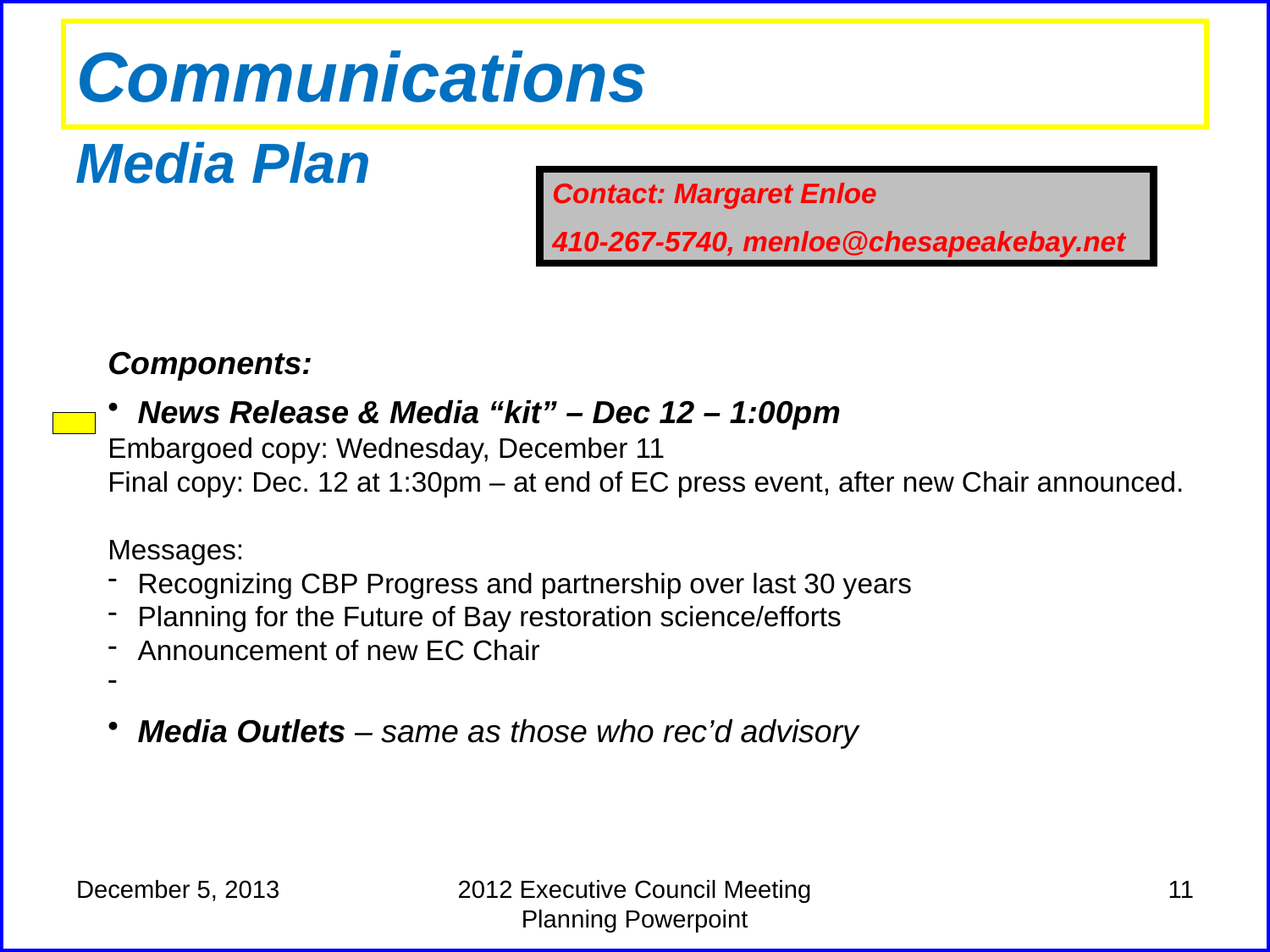

# Communications
Media Plan
Contact: Margaret Enloe
410-267-5740, menloe@chesapeakebay.net
Components:
News Release & Media “kit” – Dec 12 – 1:00pm
Embargoed copy: Wednesday, December 11
Final copy: Dec. 12 at 1:30pm – at end of EC press event, after new Chair announced.

Messages:
Recognizing CBP Progress and partnership over last 30 years
Planning for the Future of Bay restoration science/efforts
Announcement of new EC Chair

Media Outlets – same as those who rec’d advisory

December 5, 2013
2012 Executive Council Meeting Planning Powerpoint
11